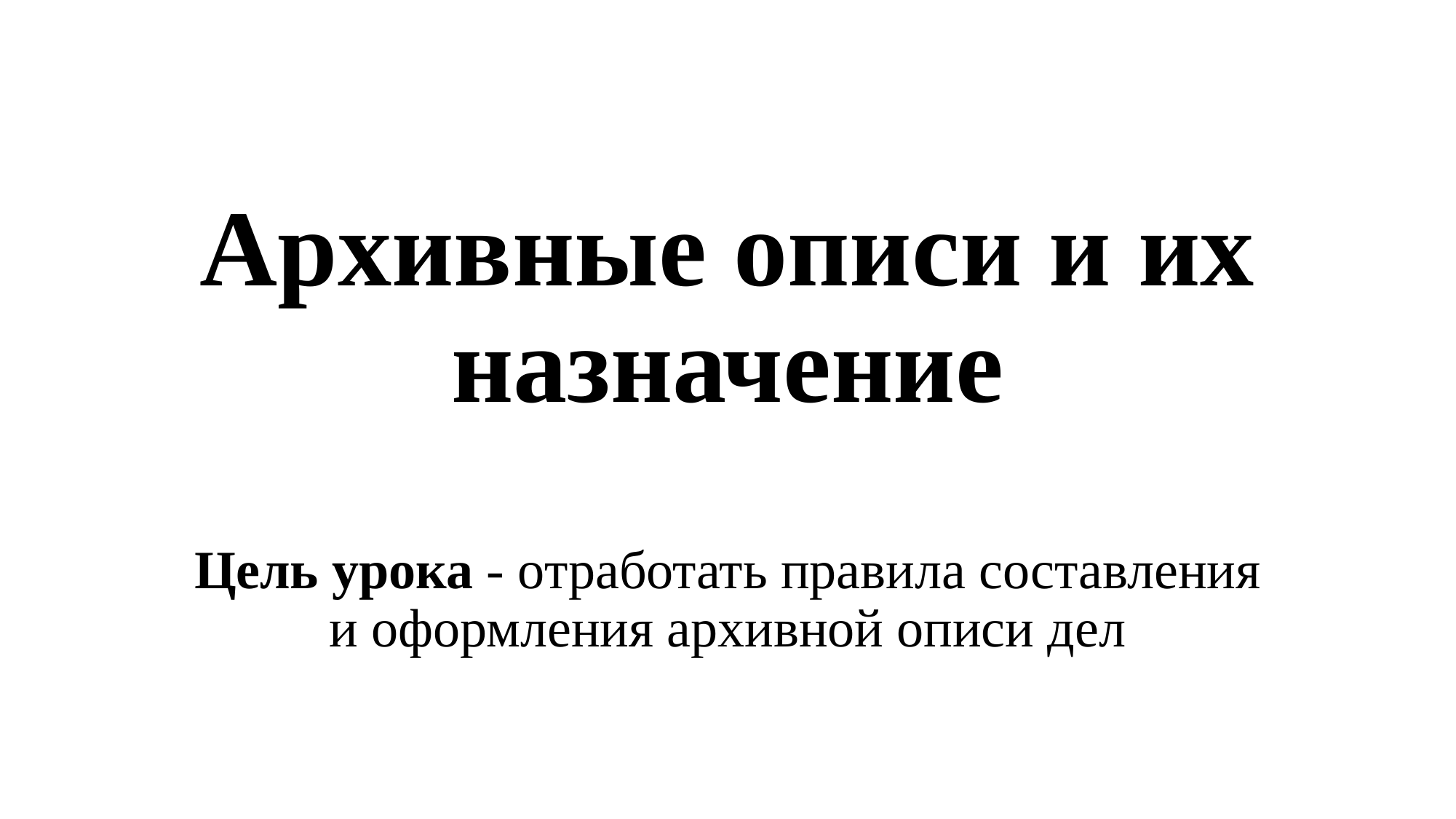

# Архивные описи и их назначение Цель урока - отработать правила составления и оформления архивной описи дел